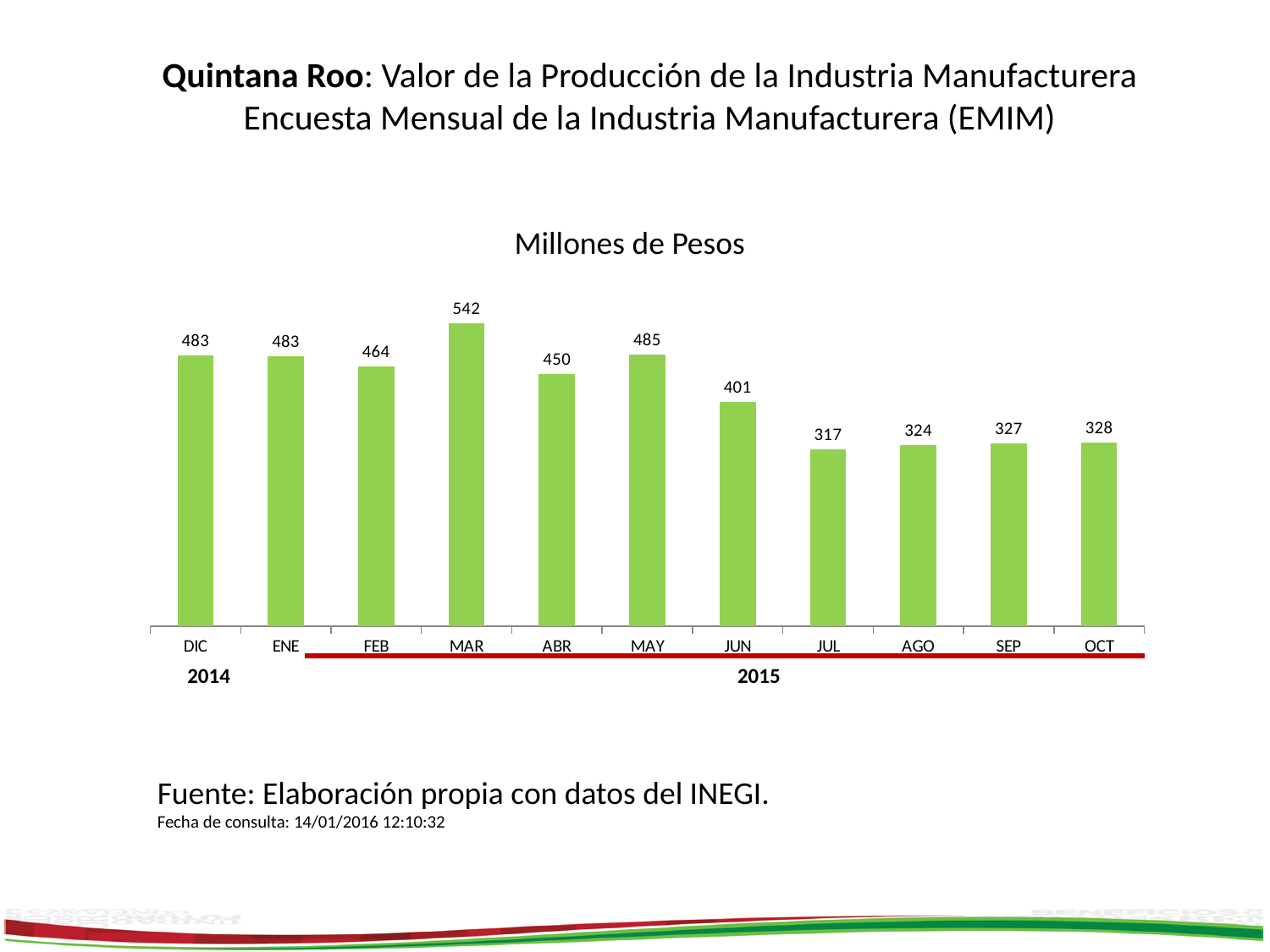

Quintana Roo: Valor de la Producción de la Industria Manufacturera
Encuesta Mensual de la Industria Manufacturera (EMIM)
Millones de Pesos

### Chart

| Category |  |
|---|---|
| DIC | 483.4849999999997 |
| ENE | 482.646 |
| FEB | 464.255 |
| MAR | 541.687 |
| ABR | 450.1789999999997 |
| MAY | 484.9729999999997 |
| JUN | 401.132 |
| JUL | 316.6190000000003 |
| AGO | 324.2749999999997 |
| SEP | 327.0329999999997 |
| OCT | 328.3879999999997 |
2014
2015
Fuente: Elaboración propia con datos del INEGI.
Fecha de consulta: 14/01/2016 12:10:32